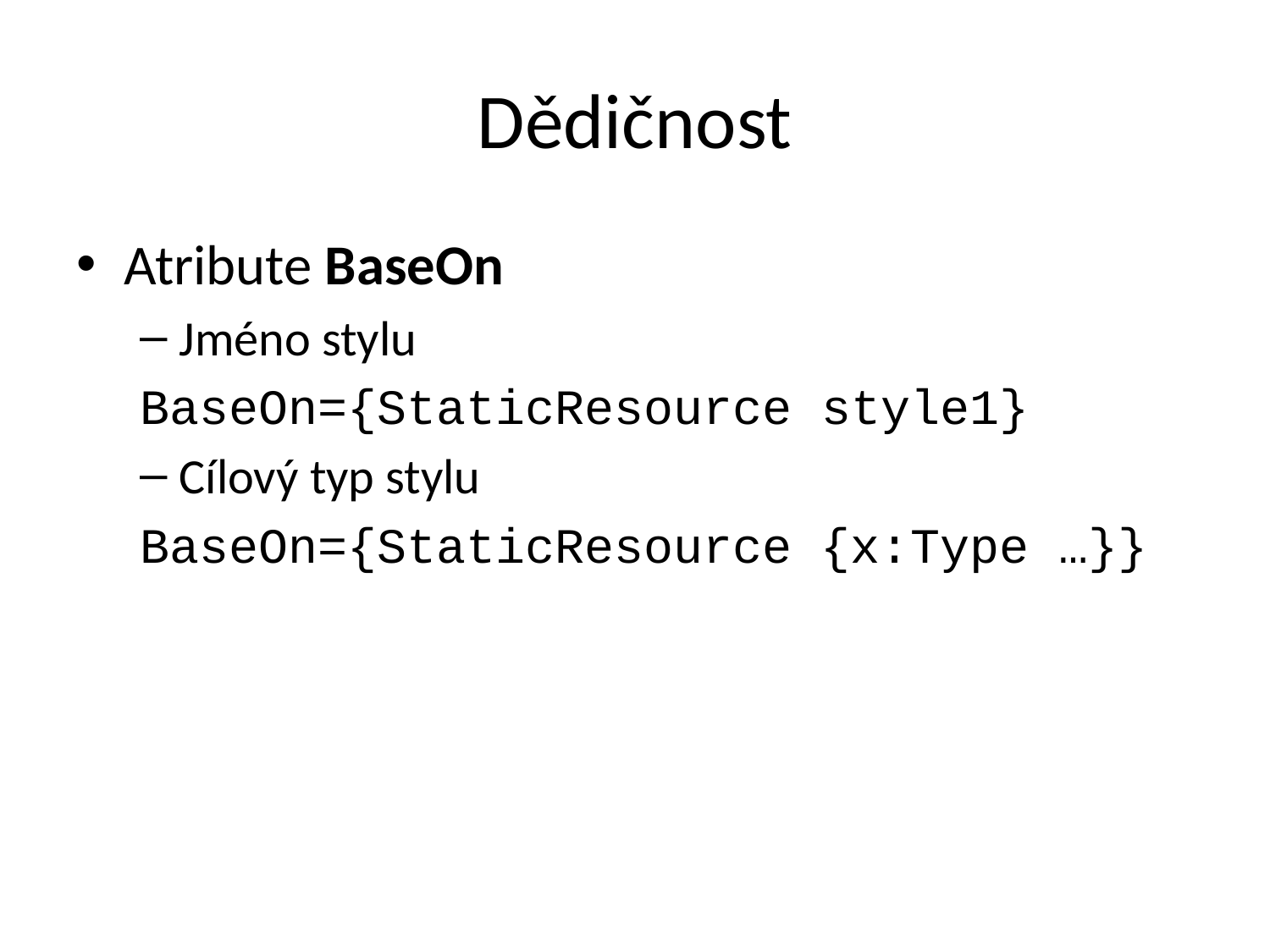

# Dědičnost
Atribute BaseOn
Jméno stylu
BaseOn={StaticResource style1}
Cílový typ stylu
BaseOn={StaticResource {x:Type …}}